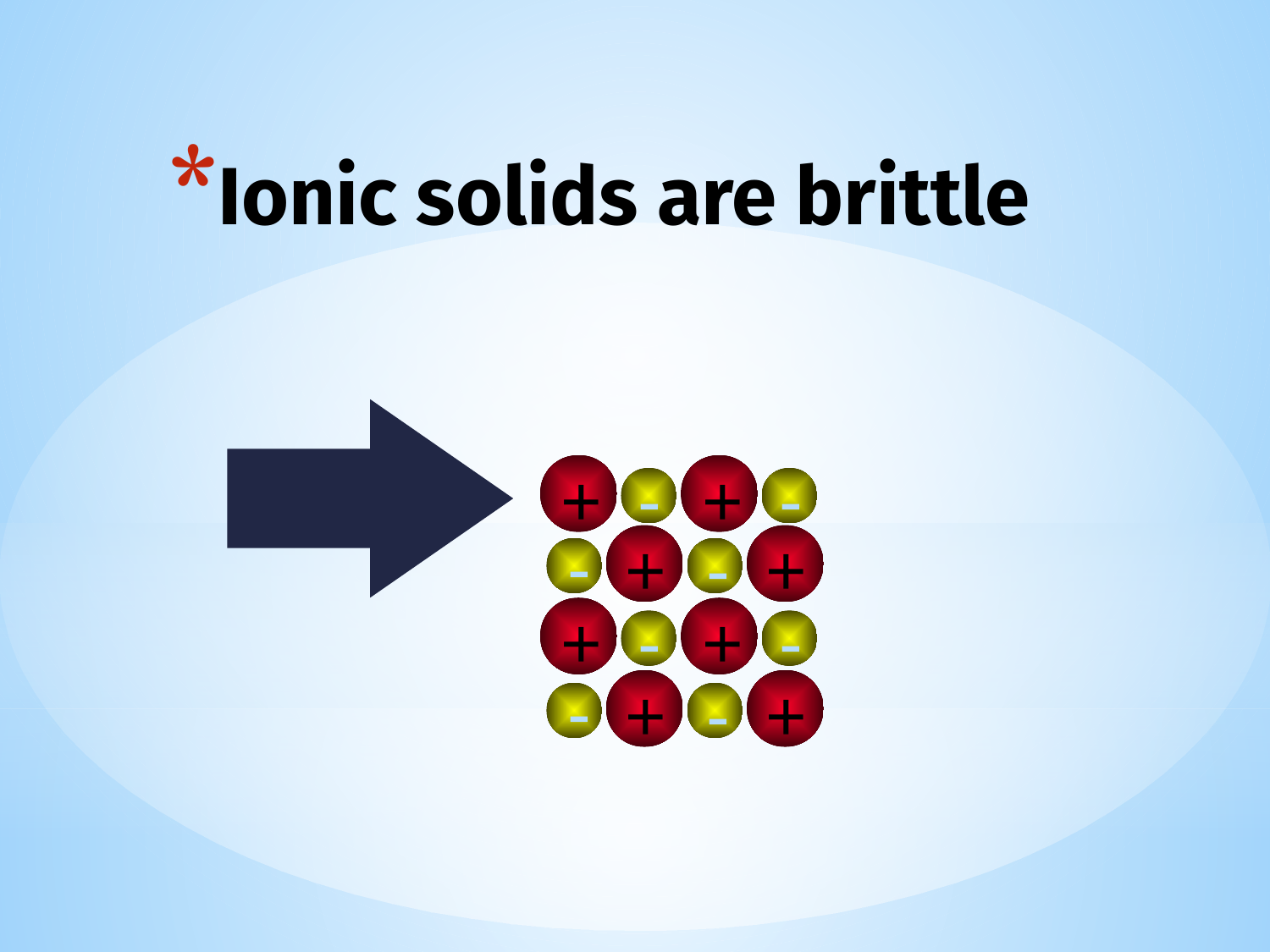

# Ionic solids are brittle

+

-

+

-

-
+

-
+

+

-

+

-

-
+

-
+